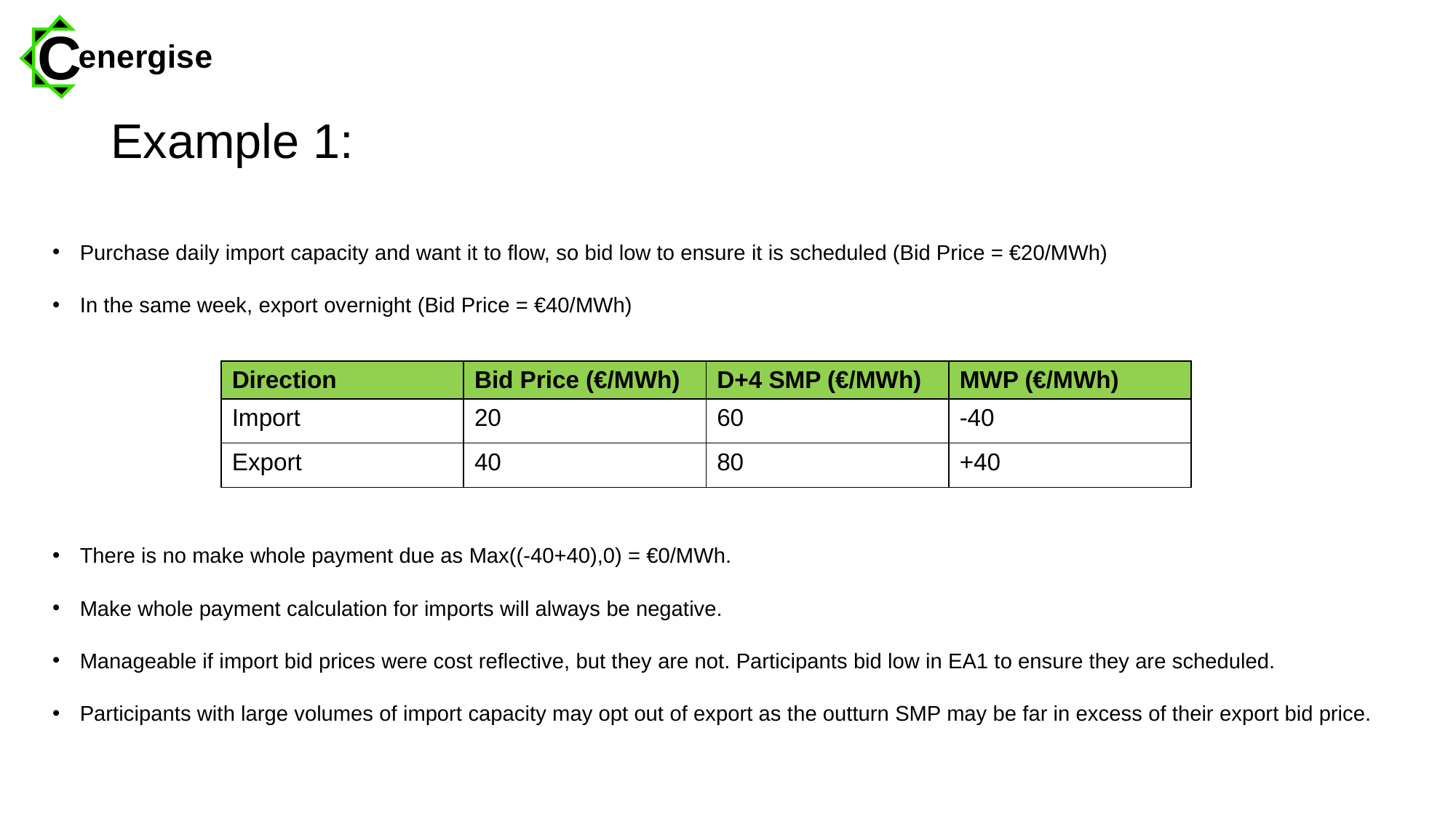

# Example 1:
Purchase daily import capacity and want it to flow, so bid low to ensure it is scheduled (Bid Price = €20/MWh)
In the same week, export overnight (Bid Price = €40/MWh)

There is no make whole payment due as Max((-40+40),0) = €0/MWh.
Make whole payment calculation for imports will always be negative.
Manageable if import bid prices were cost reflective, but they are not. Participants bid low in EA1 to ensure they are scheduled.
Participants with large volumes of import capacity may opt out of export as the outturn SMP may be far in excess of their export bid price.

| Direction | Bid Price (€/MWh) | D+4 SMP (€/MWh) | MWP (€/MWh) |
| --- | --- | --- | --- |
| Import | 20 | 60 | -40 |
| Export | 40 | 80 | +40 |